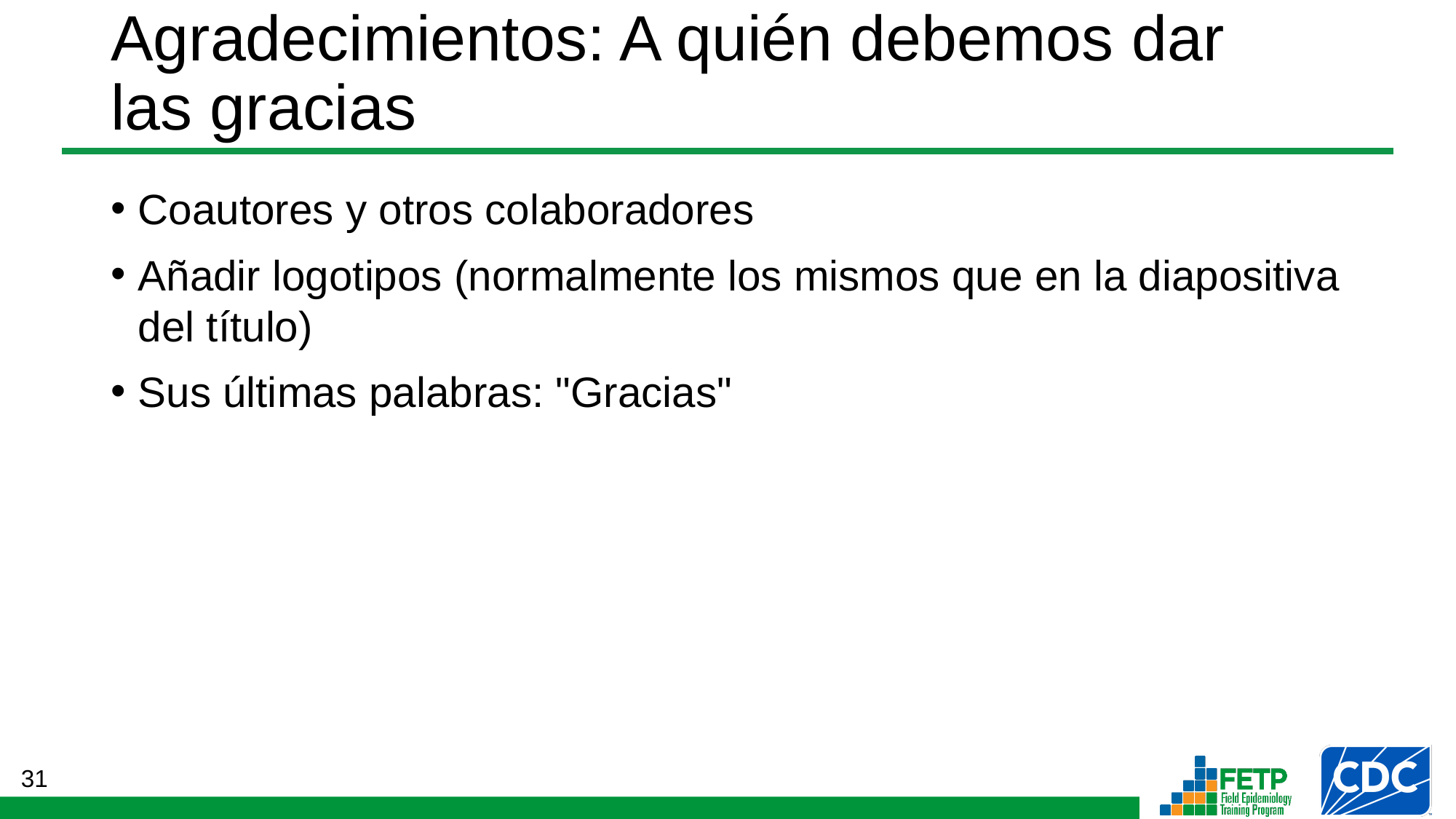

# Agradecimientos: A quién debemos dar las gracias
Coautores y otros colaboradores
Añadir logotipos (normalmente los mismos que en la diapositiva del título)
Sus últimas palabras: "Gracias"